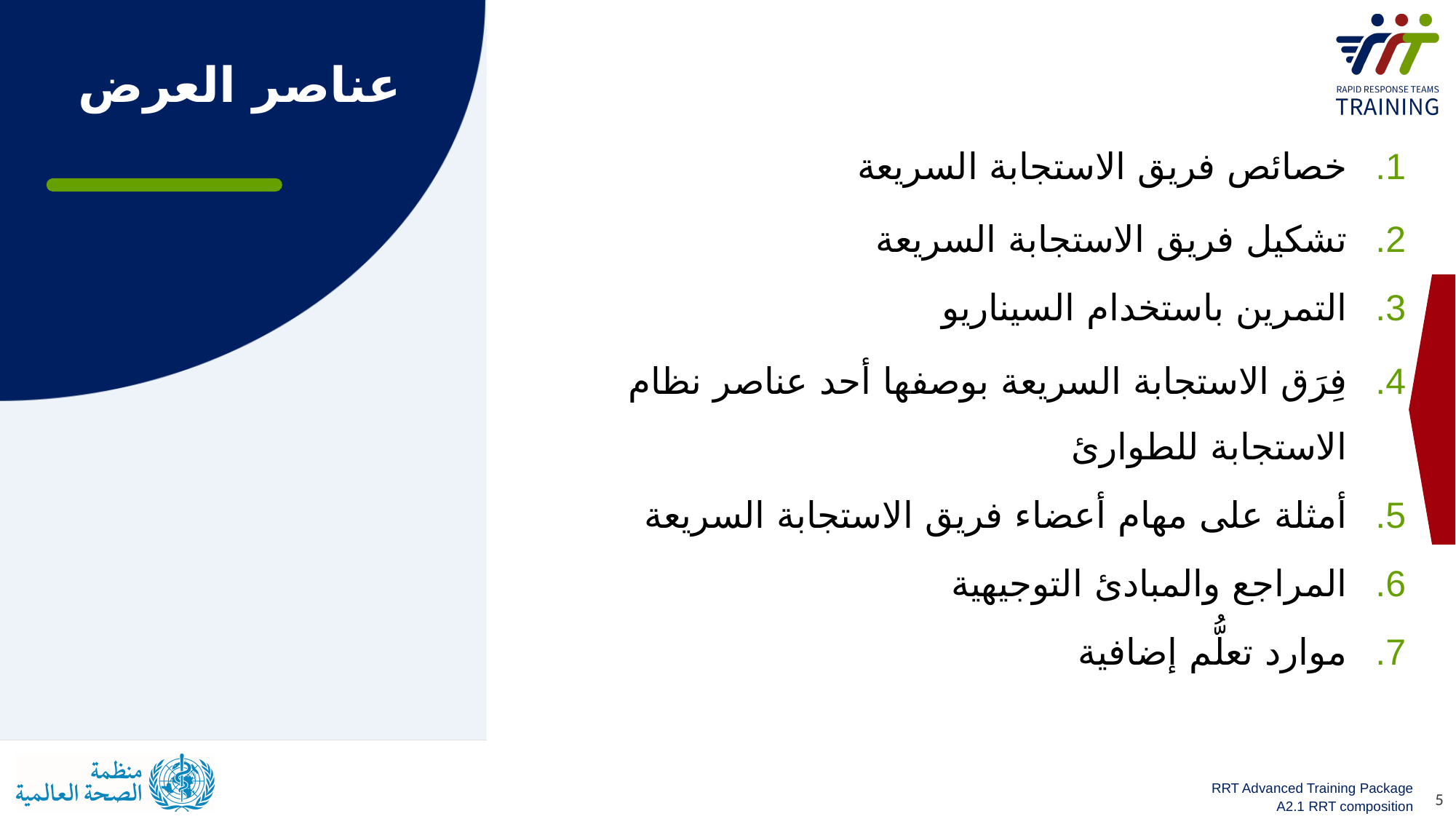

# عناصر العرض
خصائص فريق الاستجابة السريعة
تشكيل فريق الاستجابة السريعة
التمرين باستخدام السيناريو
فِرَق الاستجابة السريعة بوصفها أحد عناصر نظام الاستجابة للطوارئ
أمثلة على مهام أعضاء فريق الاستجابة السريعة
المراجع والمبادئ التوجيهية
موارد تعلُّم إضافية

5